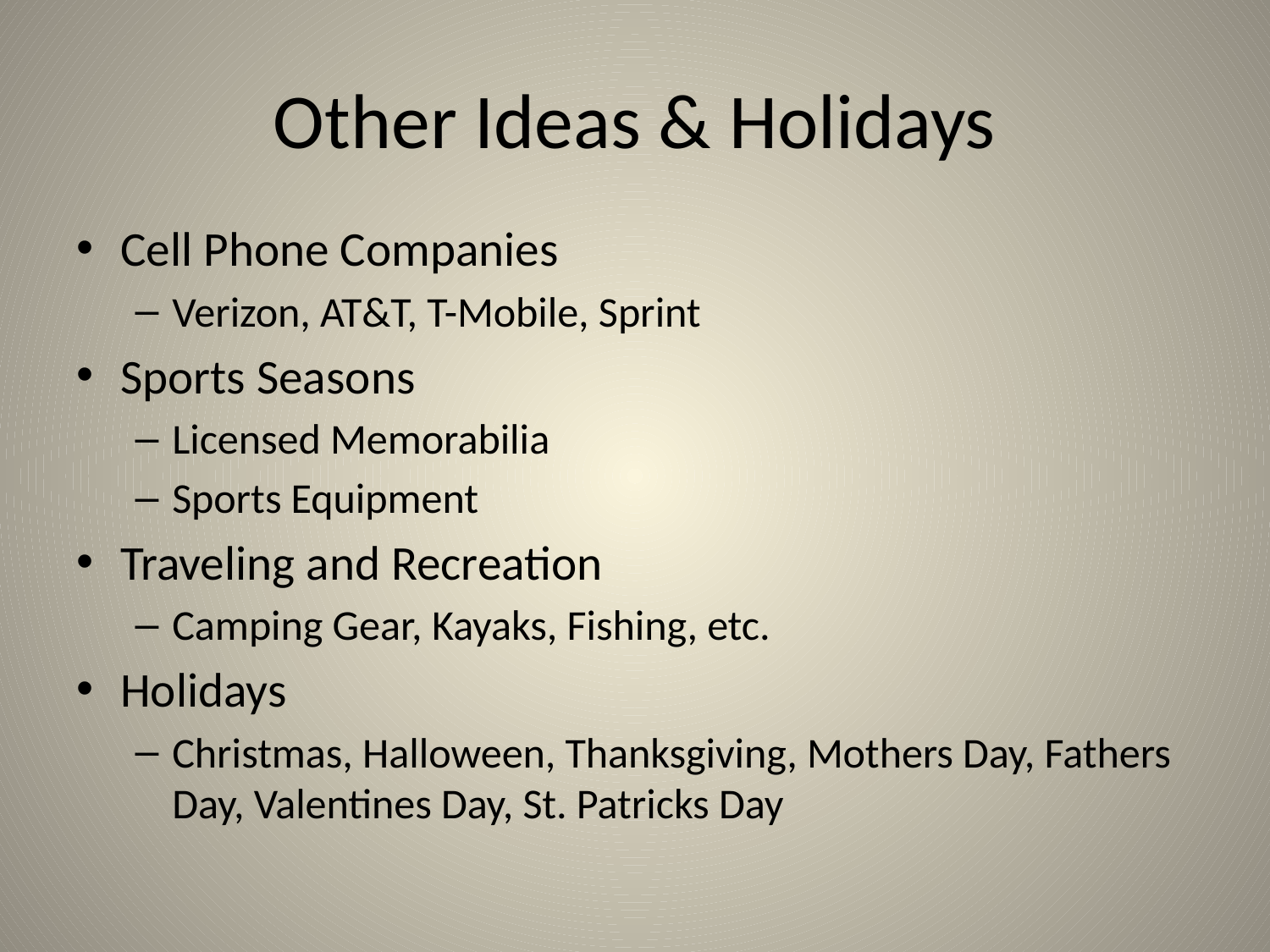

# Other Ideas & Holidays
Cell Phone Companies
Verizon, AT&T, T-Mobile, Sprint
Sports Seasons
Licensed Memorabilia
Sports Equipment
Traveling and Recreation
Camping Gear, Kayaks, Fishing, etc.
Holidays
Christmas, Halloween, Thanksgiving, Mothers Day, Fathers Day, Valentines Day, St. Patricks Day